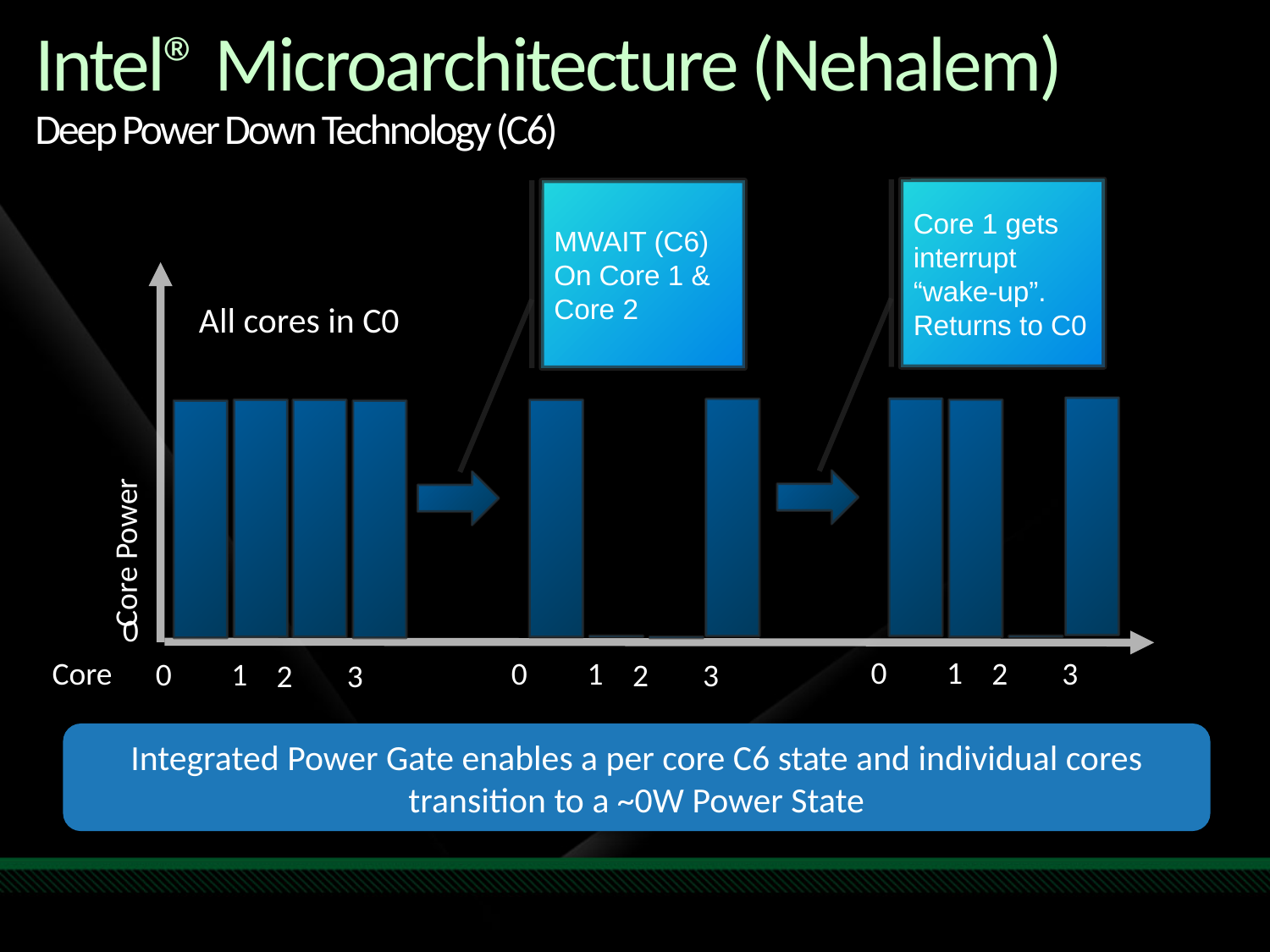

# Intel® Microarchitecture (Nehalem) Deep Power Down Technology (C6)
Core 1 gets
interrupt
“wake-up”.
Returns to C0

1
0
3
2
MWAIT (C6)
On Core 1 &
Core 2

1
0
3
2

All cores in C0

Core Power
0

Core
0
1
2
3
Integrated Power Gate enables a per core C6 state and individual cores transition to a ~0W Power State